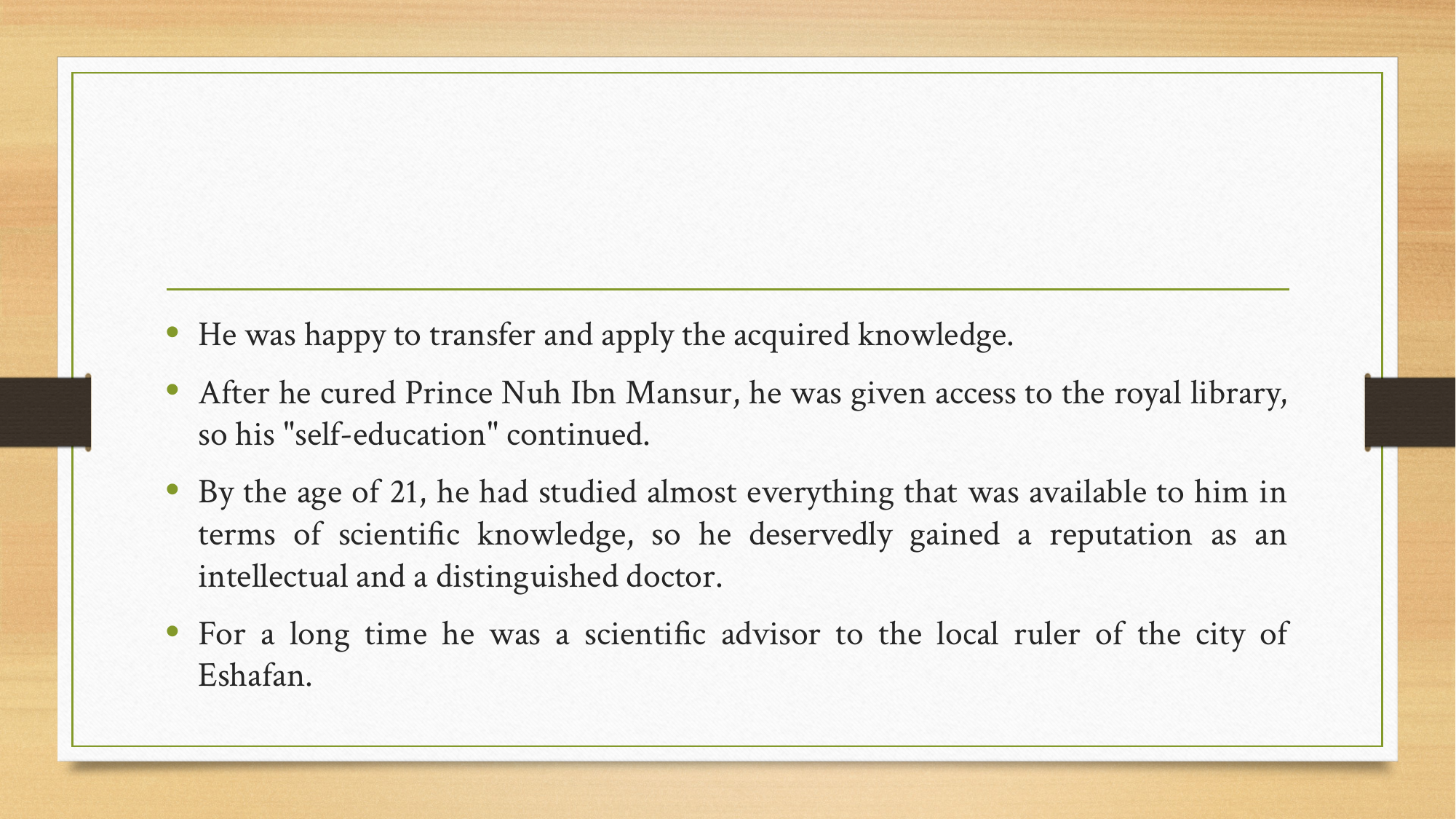

He was happy to transfer and apply the acquired knowledge.
After he cured Prince Nuh Ibn Mansur, he was given access to the royal library, so his "self-education" continued.
By the age of 21, he had studied almost everything that was available to him in terms of scientific knowledge, so he deservedly gained a reputation as an intellectual and a distinguished doctor.
For a long time he was a scientific advisor to the local ruler of the city of Eshafan.